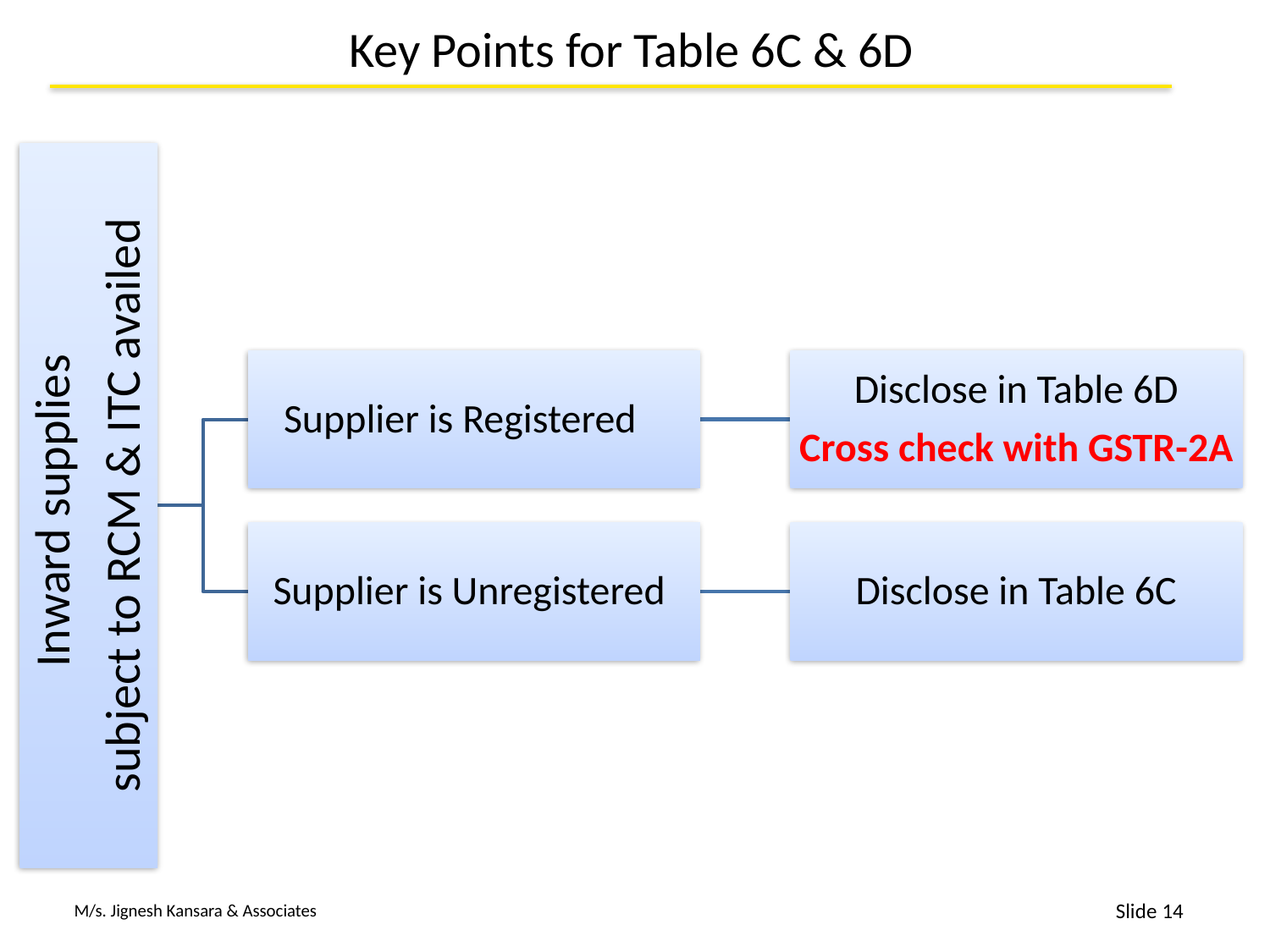

# Key Points for Table 6C & 6D

Inward supplies
subject to RCM & ITC availed
Supplier is Registered
Disclose in Table 6D
Cross check with GSTR-2A
Supplier is Unregistered
Disclose in Table 6C
14